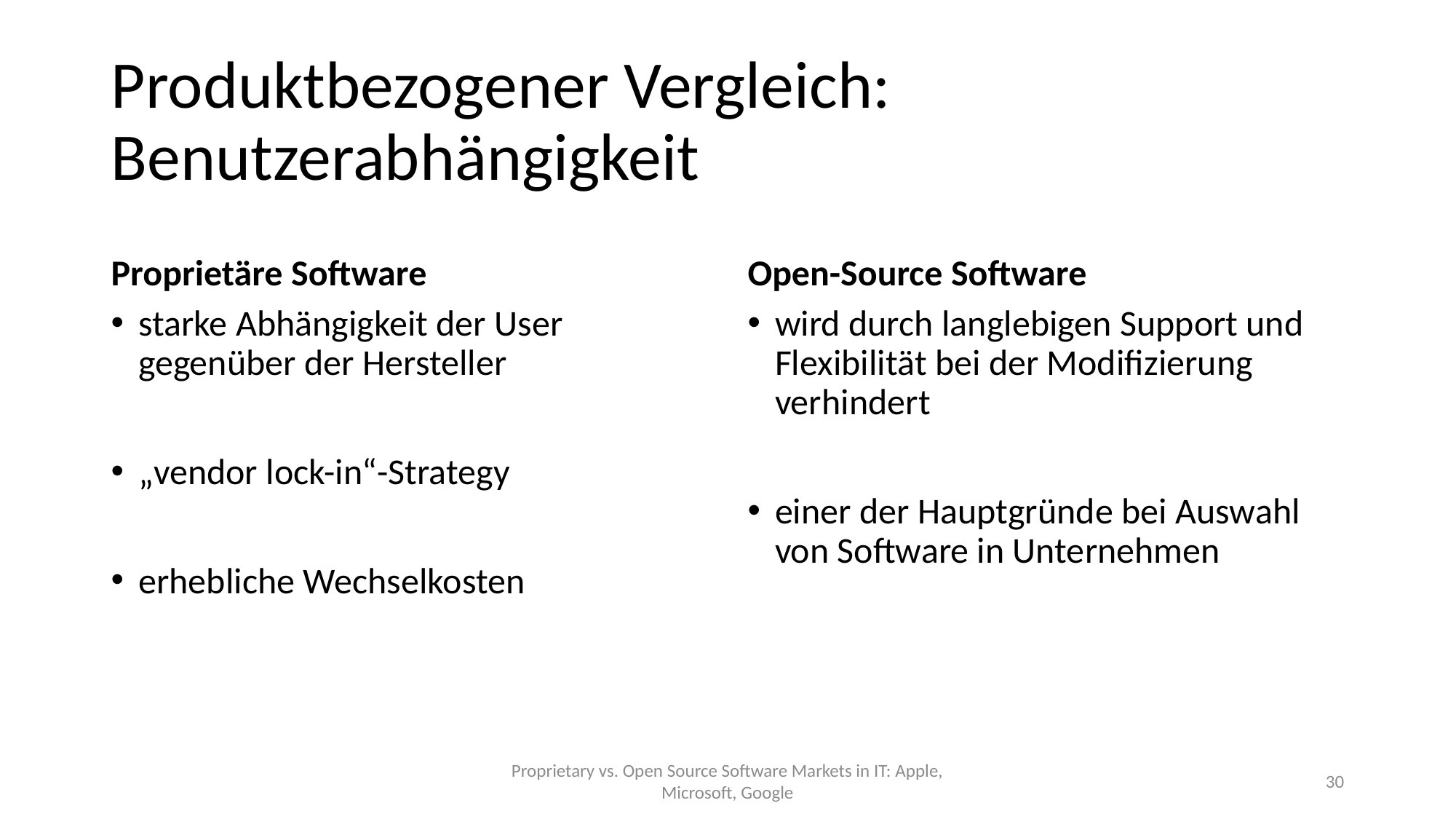

# Produktbezogener Vergleich: Benutzerabhängigkeit
Proprietäre Software
Open-Source Software
starke Abhängigkeit der User gegenüber der Hersteller

„vendor lock-in“-Strategy

erhebliche Wechselkosten
wird durch langlebigen Support und Flexibilität bei der Modifizierung verhindert

einer der Hauptgründe bei Auswahl von Software in Unternehmen
Proprietary vs. Open Source Software Markets in IT: Apple, Microsoft, Google
30